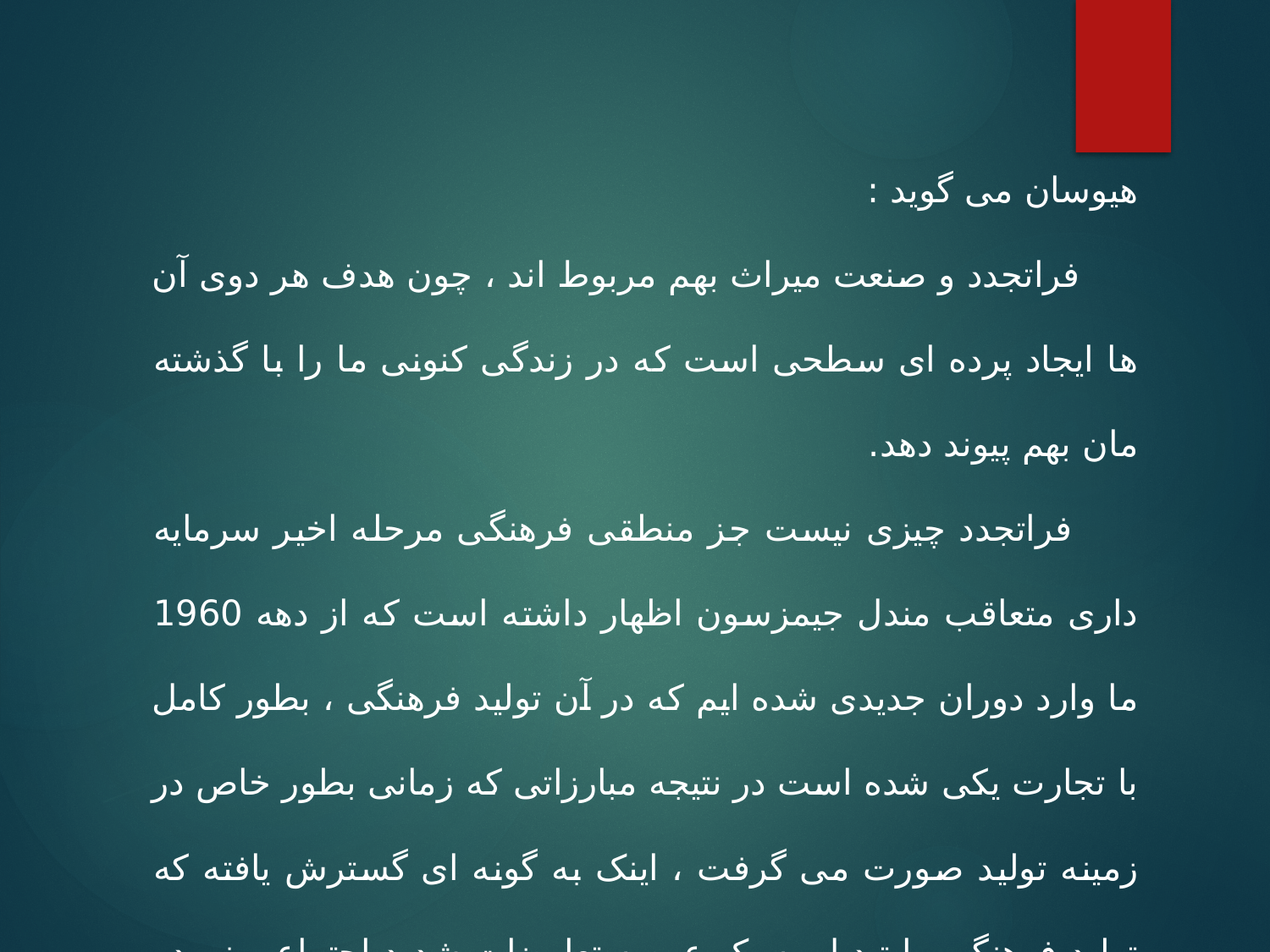

هیوسان می گوید :
     فراتجدد و صنعت میراث بهم مربوط اند ، چون هدف هر دوی آن ها ایجاد پرده ای سطحی است که در زندگی کنونی ما را با گذشته مان بهم پیوند دهد.
     فراتجدد چیزی نیست جز منطقی فرهنگی مرحله اخیر سرمایه داری متعاقب مندل جیمزسون اظهار داشته است که از دهه 1960 ما وارد دوران جدیدی شده ایم که در آن تولید فرهنگی ، بطور کامل با تجارت یکی شده است در نتیجه مبارزاتی که زمانی بطور خاص در زمینه تولید صورت می گرفت ، اینک به گونه ای گسترش یافته که تولید فرهنگی را تبدیل به یک عرصه تعارضات شدید اجتماعی نموده است .